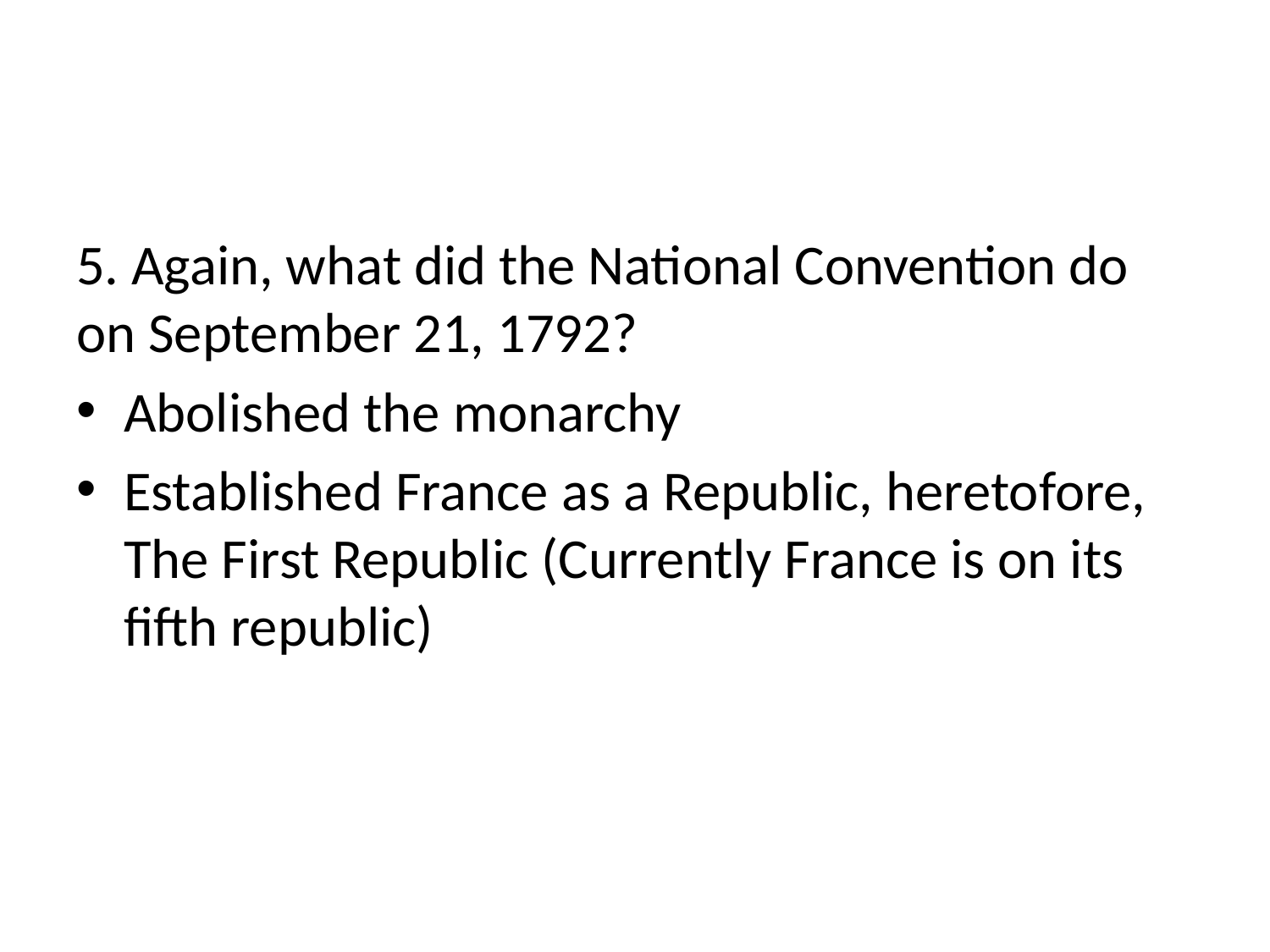

#
5. Again, what did the National Convention do on September 21, 1792?
Abolished the monarchy
Established France as a Republic, heretofore, The First Republic (Currently France is on its fifth republic)